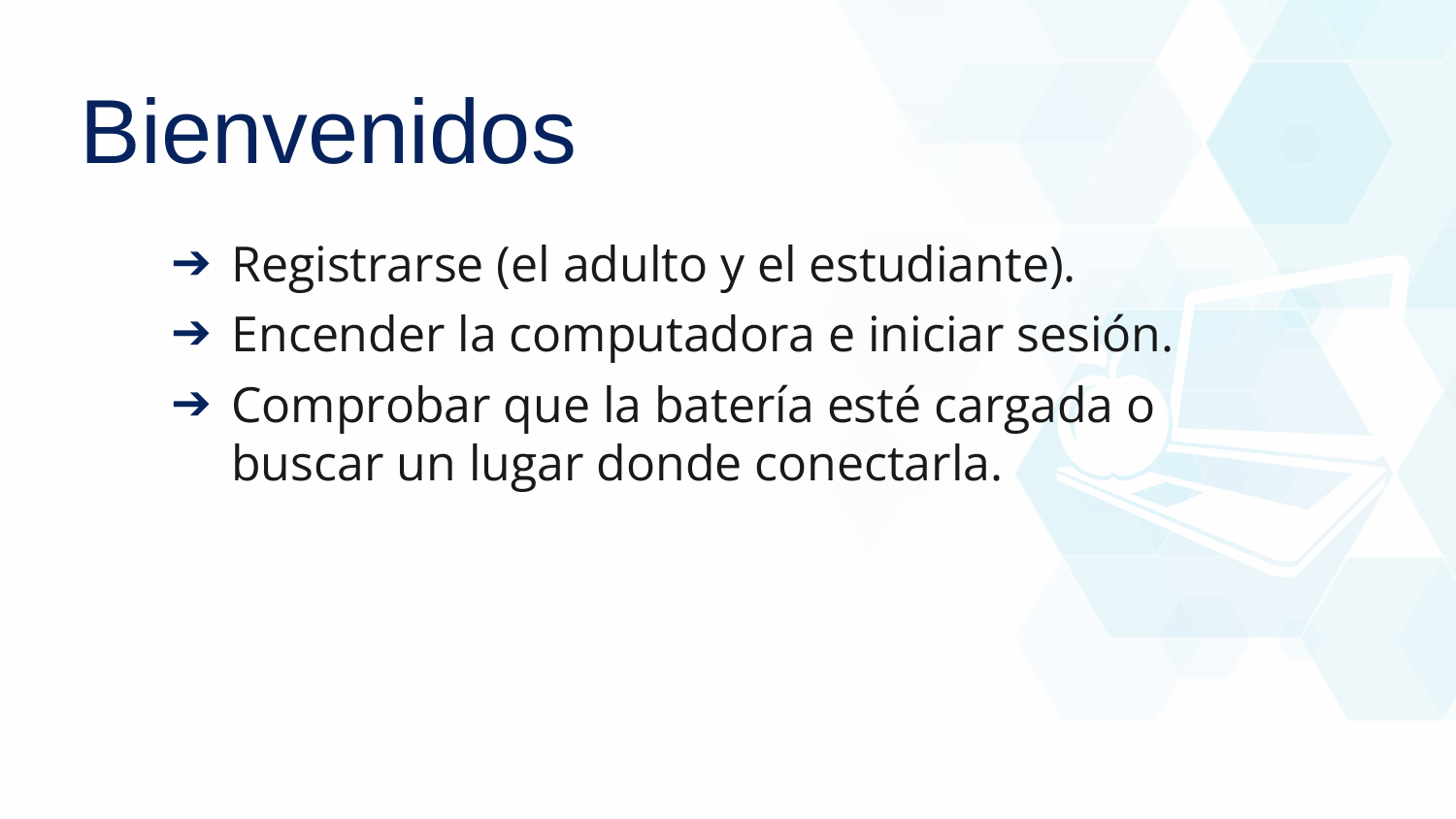

Bienvenidos
NOTA:
Si realiza una sesión combinada corta, utilice estas diapositivas.

Si trabaja en dos grupos, estas diapositivas se utilizarán para la sección con los adultos. Se dispone de otra galería de diapositivas para la sección que solo se utiliza con estudiantes.
Registrarse (el adulto y el estudiante).
Encender la computadora e iniciar sesión.
Comprobar que la batería esté cargada o buscar un lugar donde conectarla.